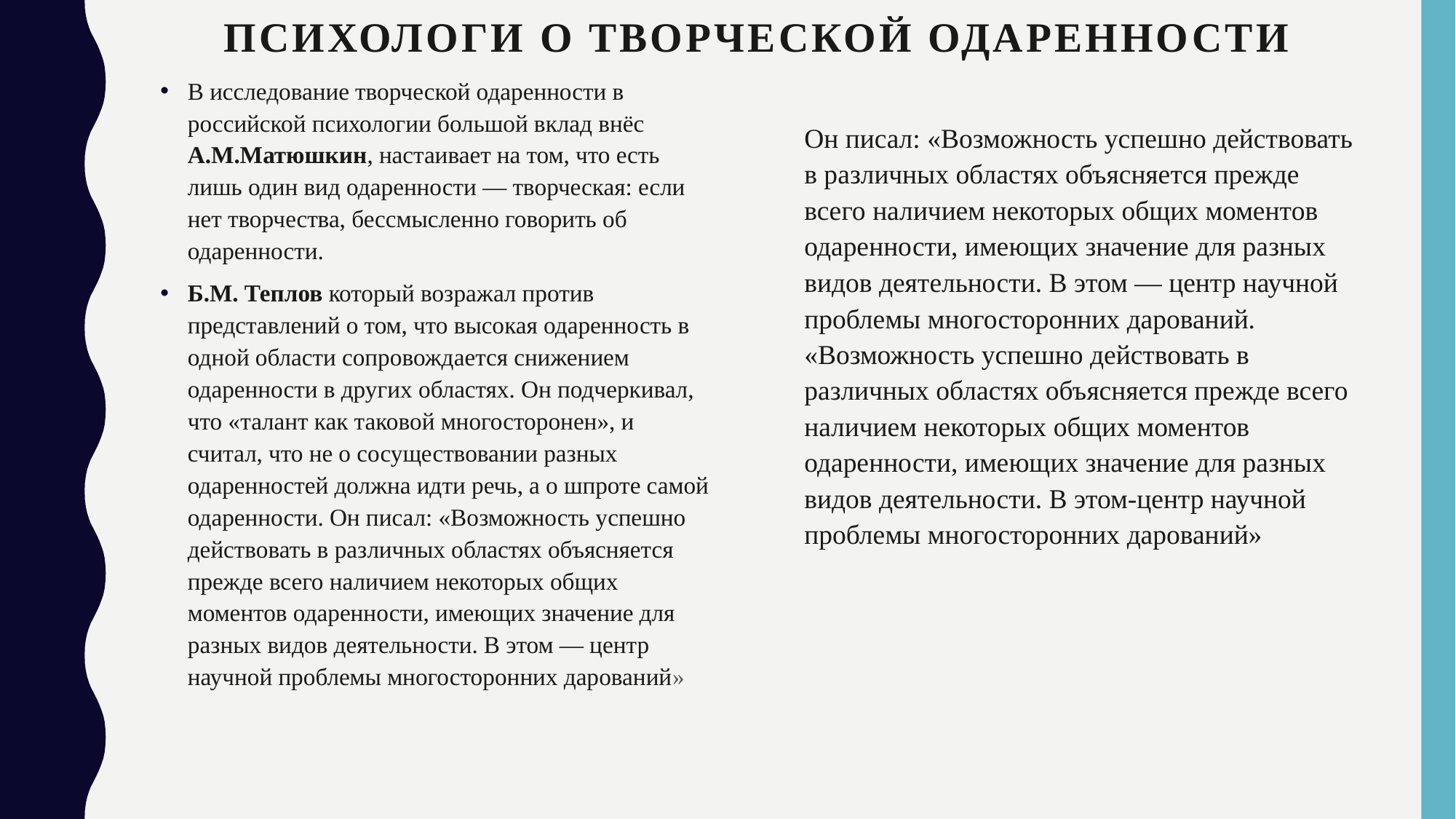

# Психологи о творческой одаренности
В исследование творческой одаренности в российской психологии большой вклад внёс А.М.Матюшкин, настаивает на том, что есть лишь один вид одаренности — творческая: если нет творчества, бессмысленно говорить об одаренности.
Б.М. Теплов который возражал против представлений о том, что высокая одаренность в одной области сопровождается снижением одаренности в других областях. Он подчеркивал, что «талант как таковой многосторонен», и считал, что не о сосуществовании разных одаренностей должна идти речь, а о шпроте самой одаренности. Он писал: «Возможность успешно действовать в различных областях объясняется прежде всего наличием некоторых общих моментов одаренности, имеющих значение для разных видов деятельности. В этом — центр научной проблемы многосторонних дарований»
Он писал: «Возможность успешно действовать в различных областях объясняется прежде всего наличием некоторых общих моментов одаренности, имеющих значение для разных видов деятельности. В этом — центр научной проблемы многосторонних дарований. «Возможность успешно действовать в различных областях объясняется прежде всего наличием некоторых общих моментов одаренности, имеющих значение для разных видов деятельности. В этом-центр научной проблемы многосторонних дарований»